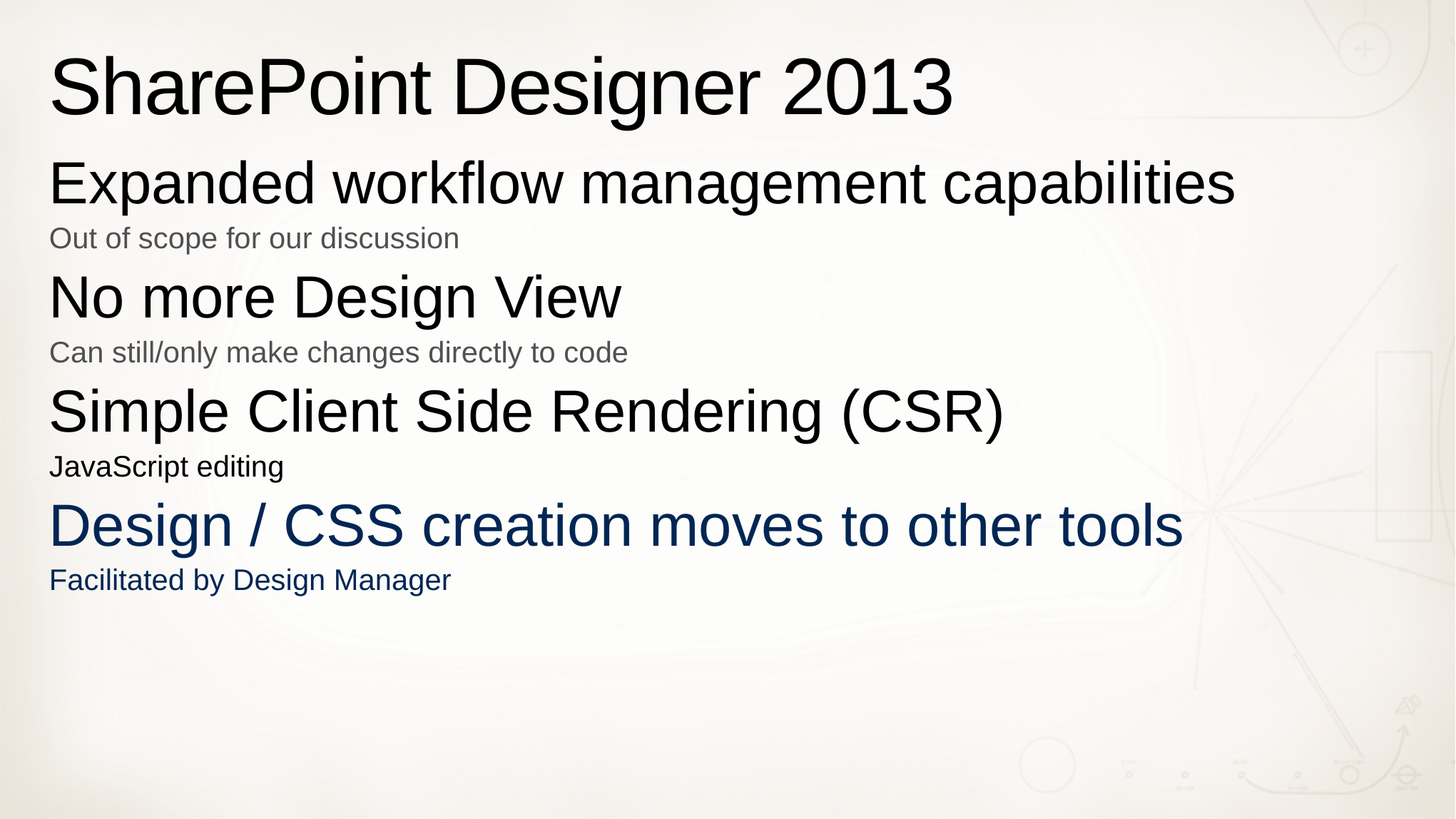

# SharePoint Designer 2013
Expanded workflow management capabilities
Out of scope for our discussion
No more Design View
Can still/only make changes directly to code
Simple Client Side Rendering (CSR)
JavaScript editing
Design / CSS creation moves to other tools
Facilitated by Design Manager